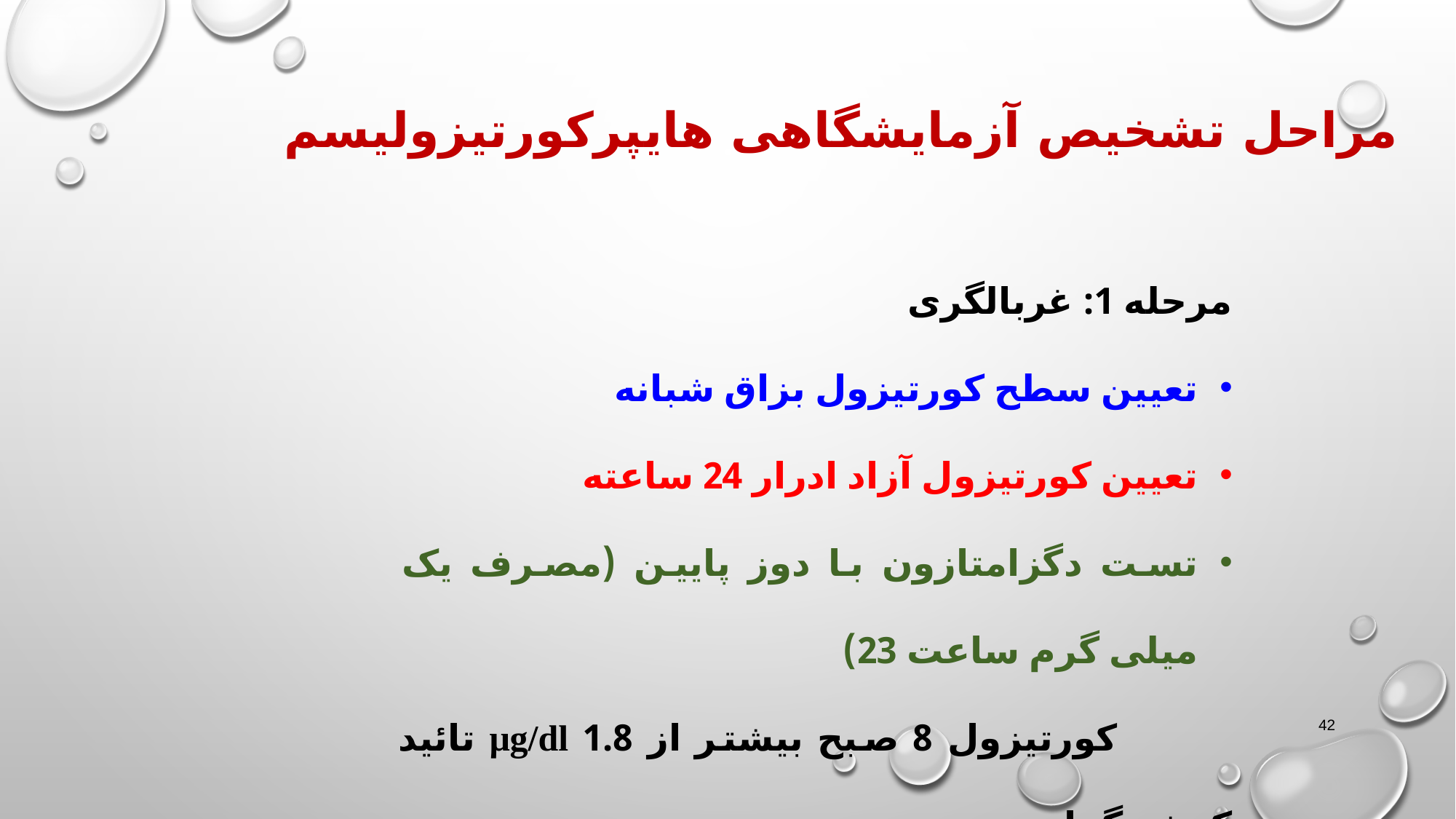

مراحل تشخیص آزمایشگاهی هایپرکورتیزولیسم
مرحله 1: غربالگری
تعیین سطح کورتیزول بزاق شبانه
تعیین کورتیزول آزاد ادرار 24 ساعته
تست دگزامتازون با دوز پایین (مصرف یک میلی گرم ساعت 23)
        کورتیزول 8 صبح بیشتر از 1.8 μg/dl تائید کوشینگ است.
42